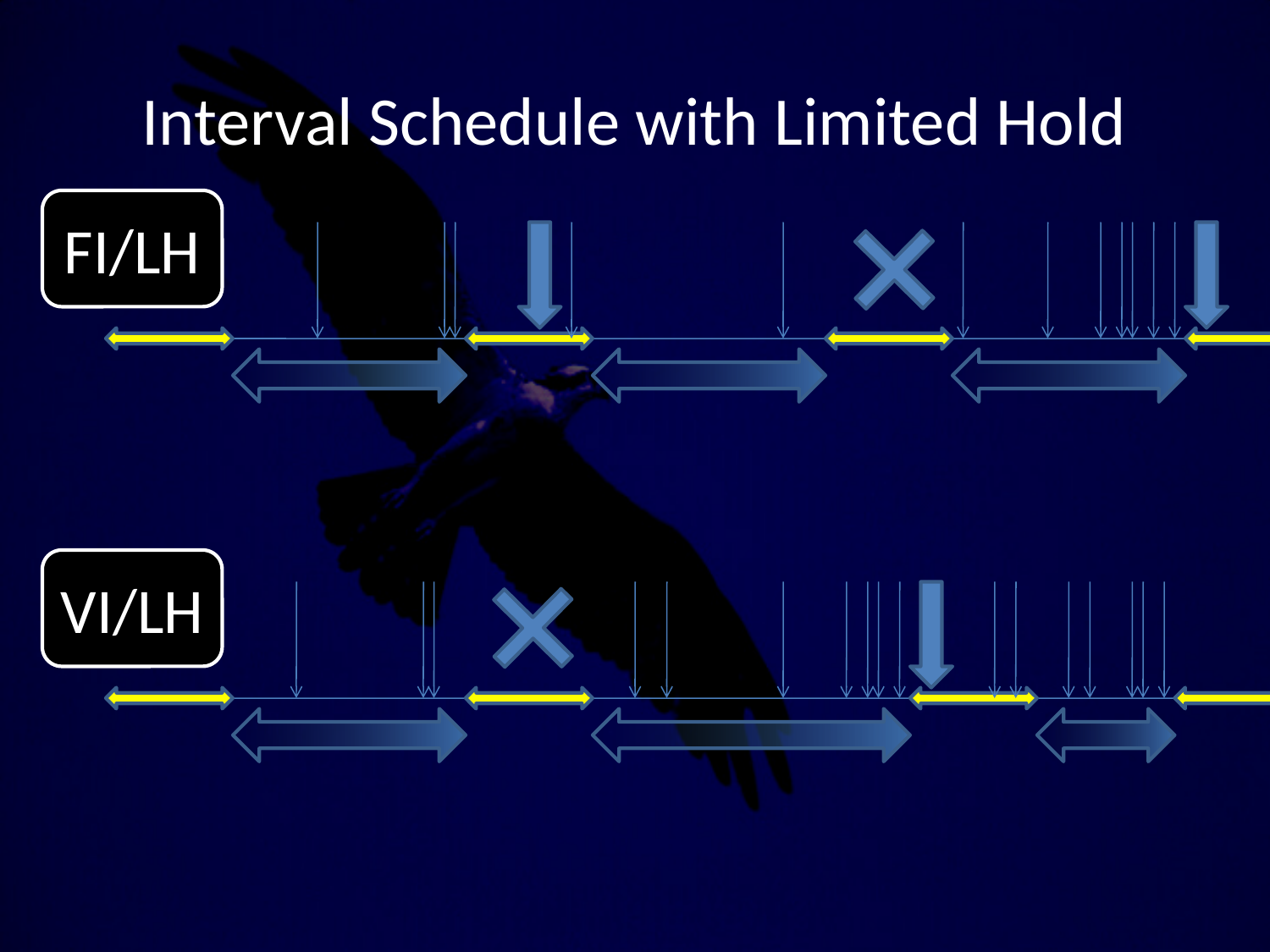

# Interval Schedule with Limited Hold
FI/LH

VI/LH